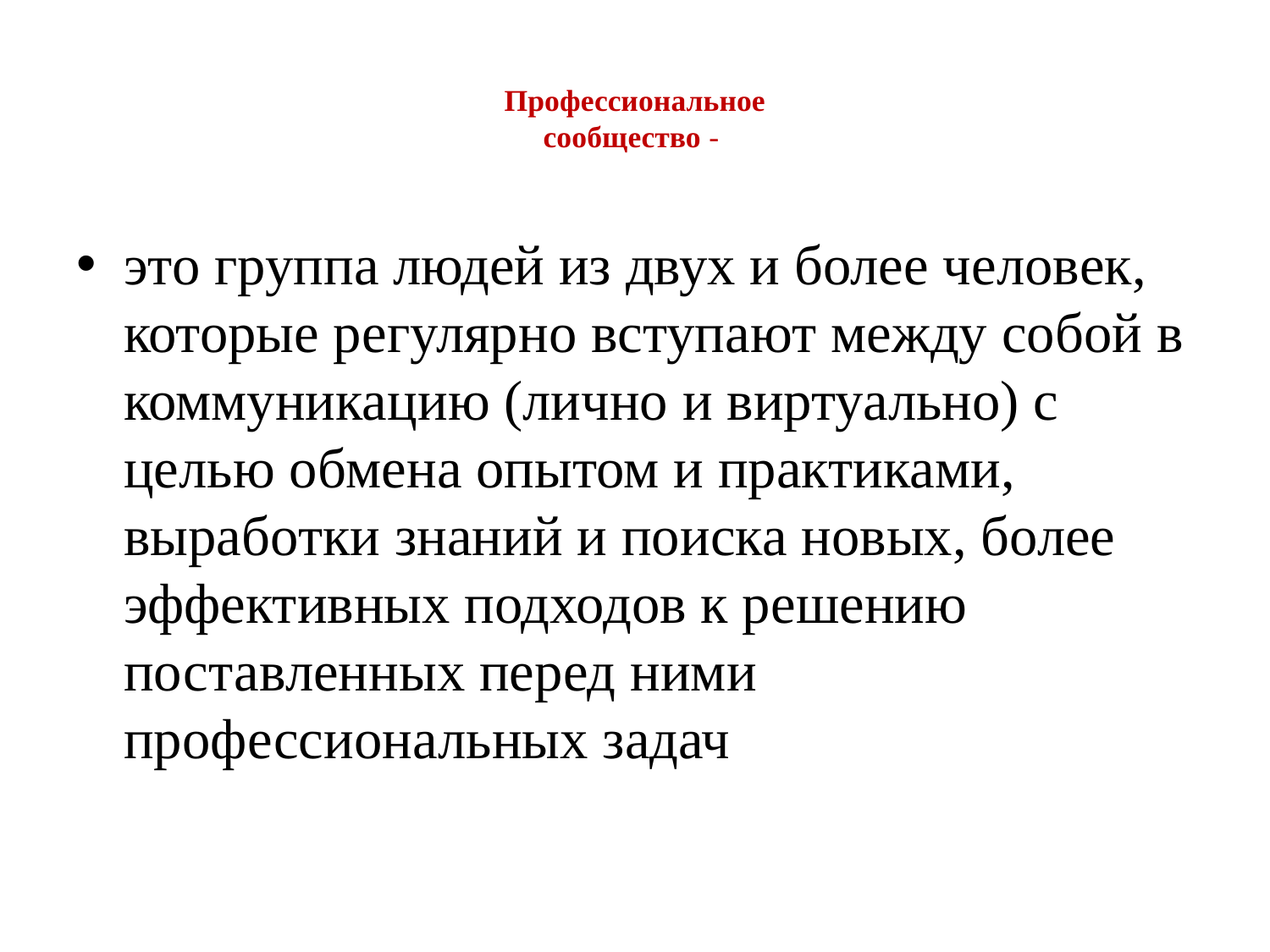

# Профессиональное сообщество -
это группа людей из двух и более человек,
которые регулярно вступают между собой в
коммуникацию (лично и виртуально) с
целью обмена опытом и практиками,
выработки знаний и поиска новых, более
эффективных подходов к решению
поставленных перед ними
профессиональных задач